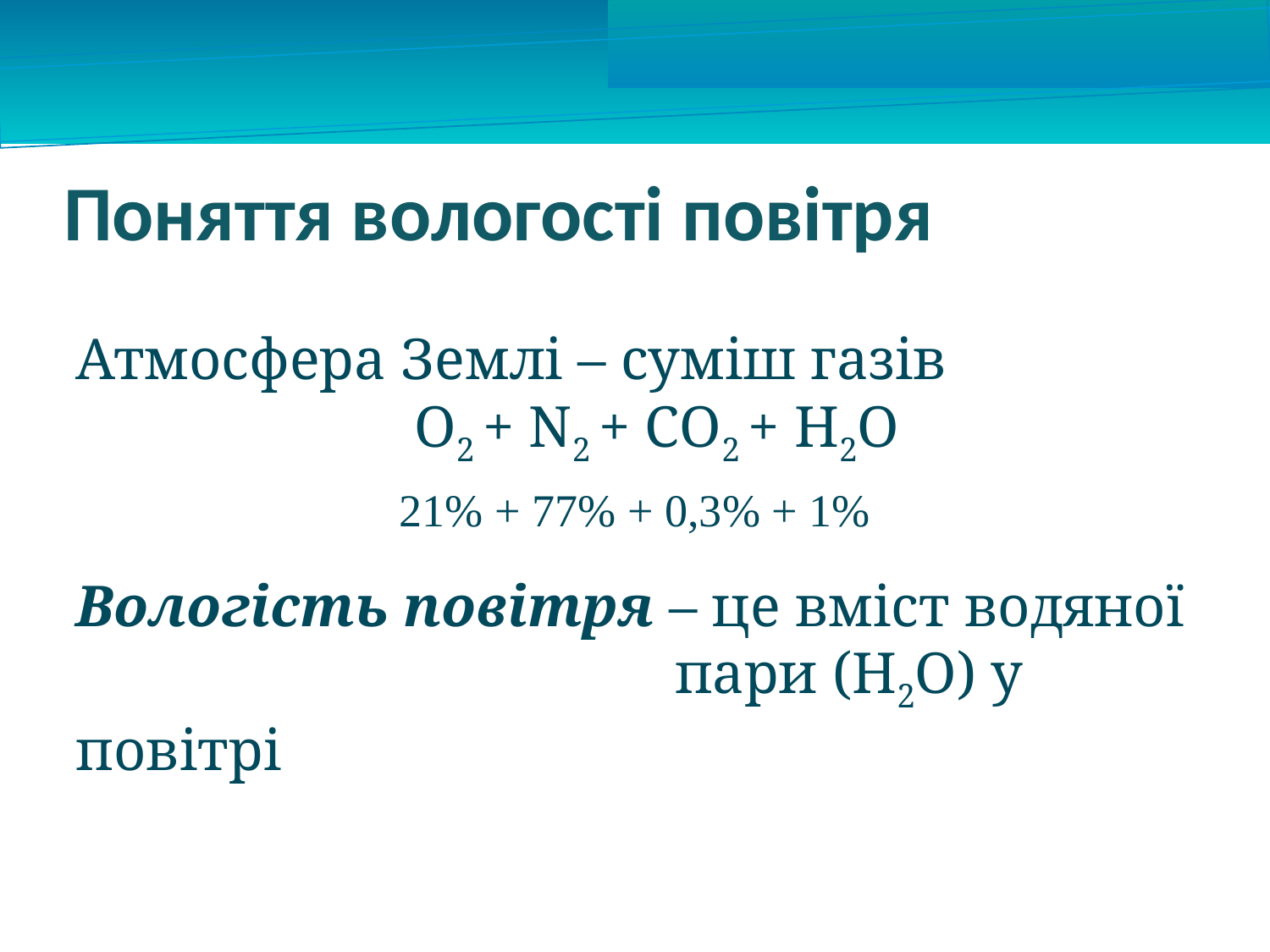

Поняття вологості повітря
Атмосфера Землі – суміш газів
   О2 + N2 + CO2 + Н2О

21% + 77% + 0,3% + 1%

Вологість повітря – це вміст водяної
                                         пари (Н2О) у повітрі